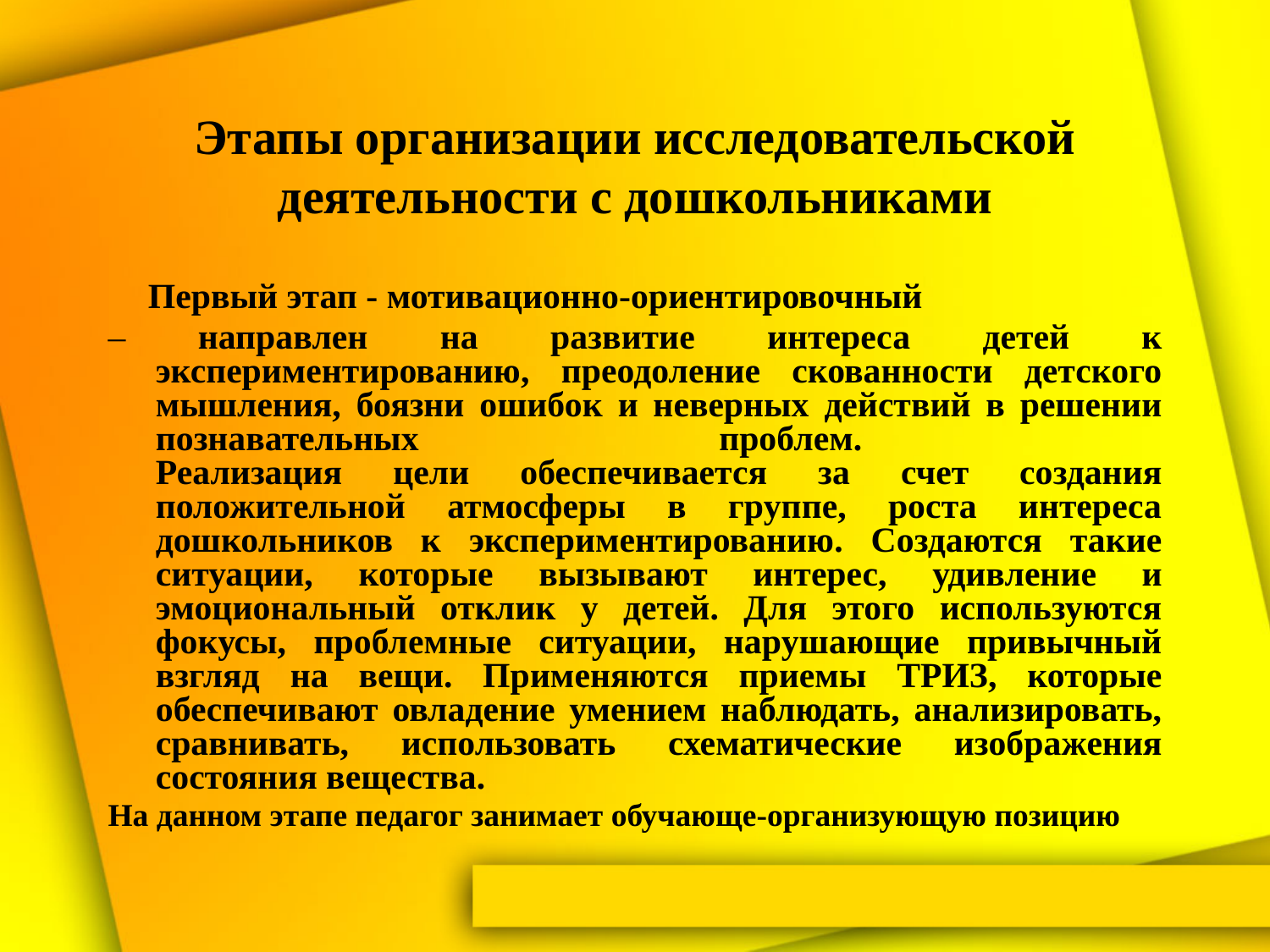

# Этапы организации исследовательской деятельности с дошкольниками
     Первый этап - мотивационно-ориентировочный
– направлен на развитие интереса детей к экспериментированию, преодоление скованности детского мышления, боязни ошибок и неверных действий в решении познавательных проблем.
Реализация цели обеспечивается за счет создания положительной атмосферы в группе, роста интереса дошкольников к экспериментированию. Создаются такие ситуации, которые вызывают интерес, удивление и эмоциональный отклик у детей. Для этого используются фокусы, проблемные ситуации, нарушающие привычный взгляд на вещи. Применяются приемы ТРИЗ, которые обеспечивают овладение умением наблюдать, анализировать, сравнивать, использовать схематические изображения состояния вещества.
На данном этапе педагог занимает обучающе-организующую позицию